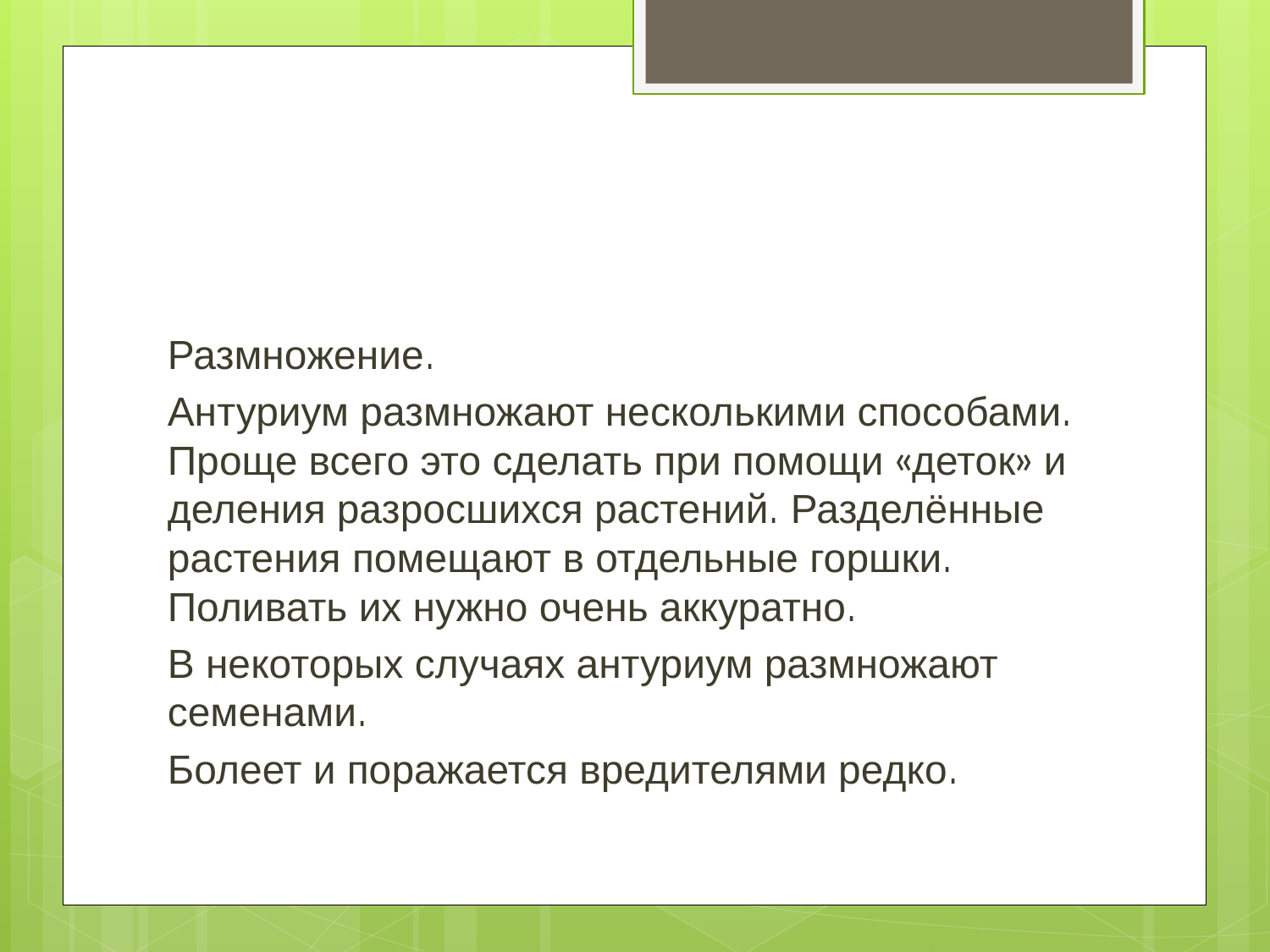

#
Размножение.
Антуриум размножают несколькими способами. Проще всего это сделать при помощи «деток» и деления разросшихся растений. Разделённые растения помещают в отдельные горшки. Поливать их нужно очень аккуратно.
В некоторых случаях антуриум размножают семенами.
Болеет и поражается вредителями редко.